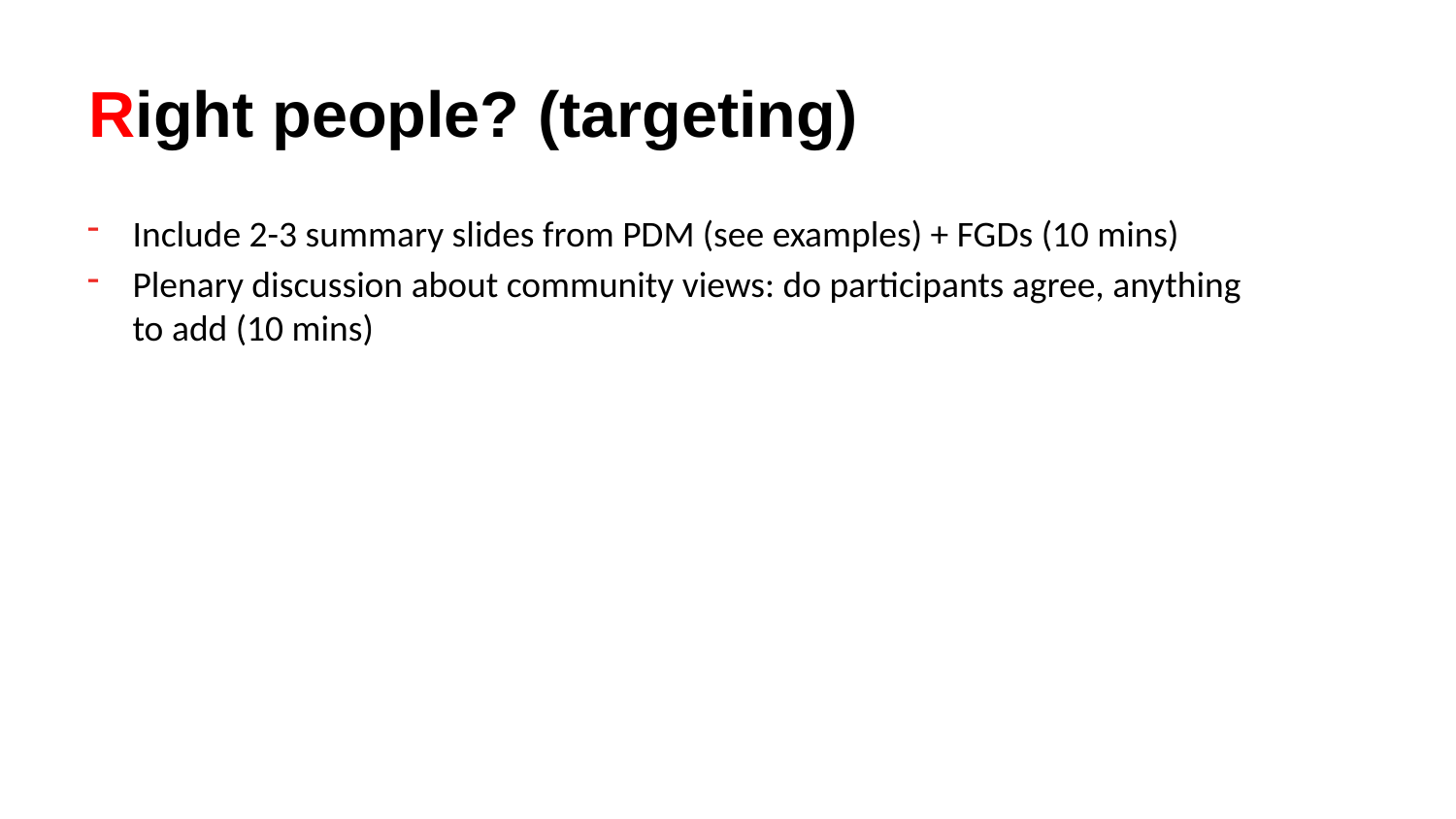

# Right people? (targeting)
Include 2-3 summary slides from PDM (see examples) + FGDs (10 mins)
Plenary discussion about community views: do participants agree, anything to add (10 mins)